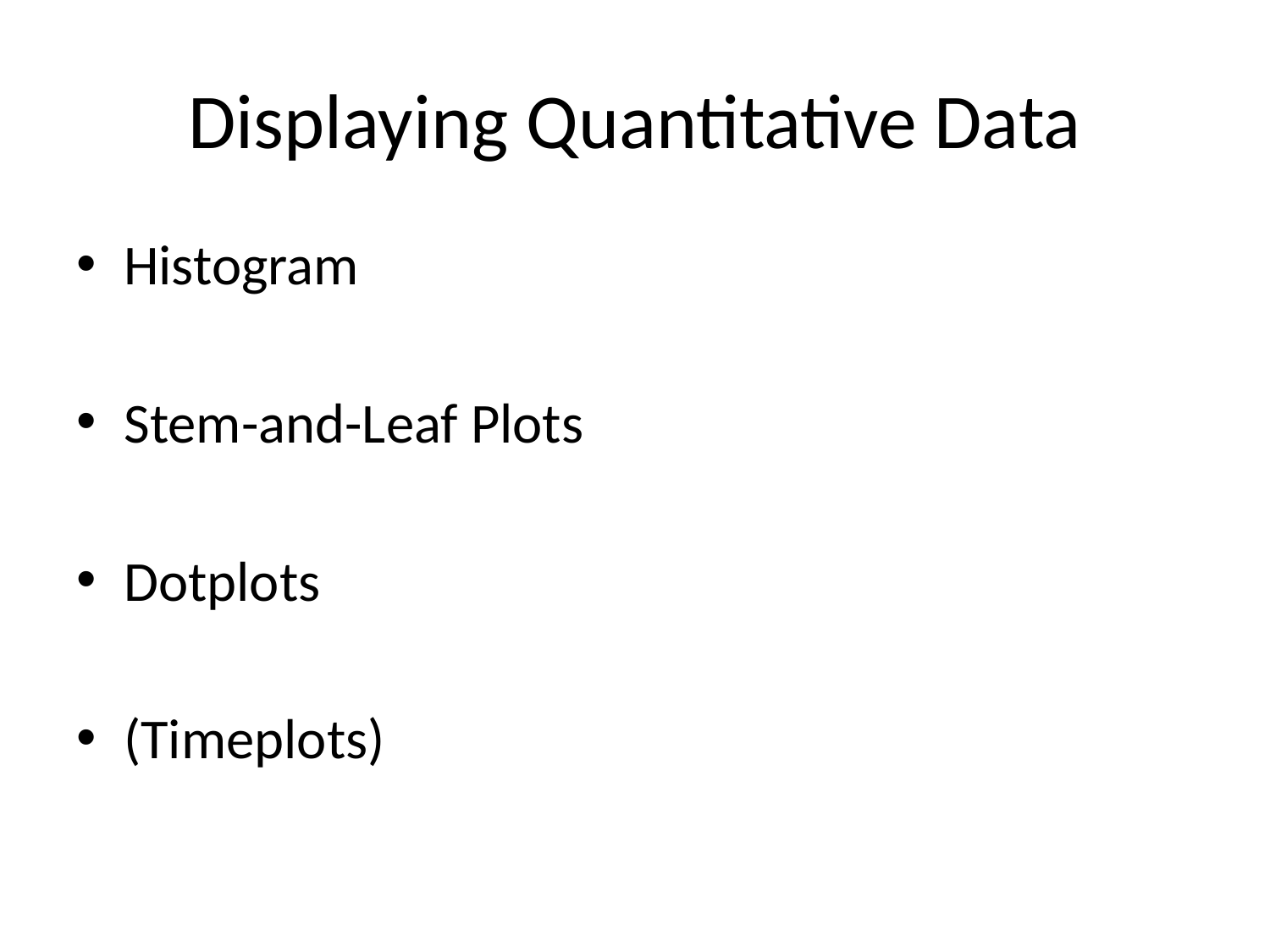

# Displaying Quantitative Data
Histogram

Stem-and-Leaf Plots

Dotplots

(Timeplots)